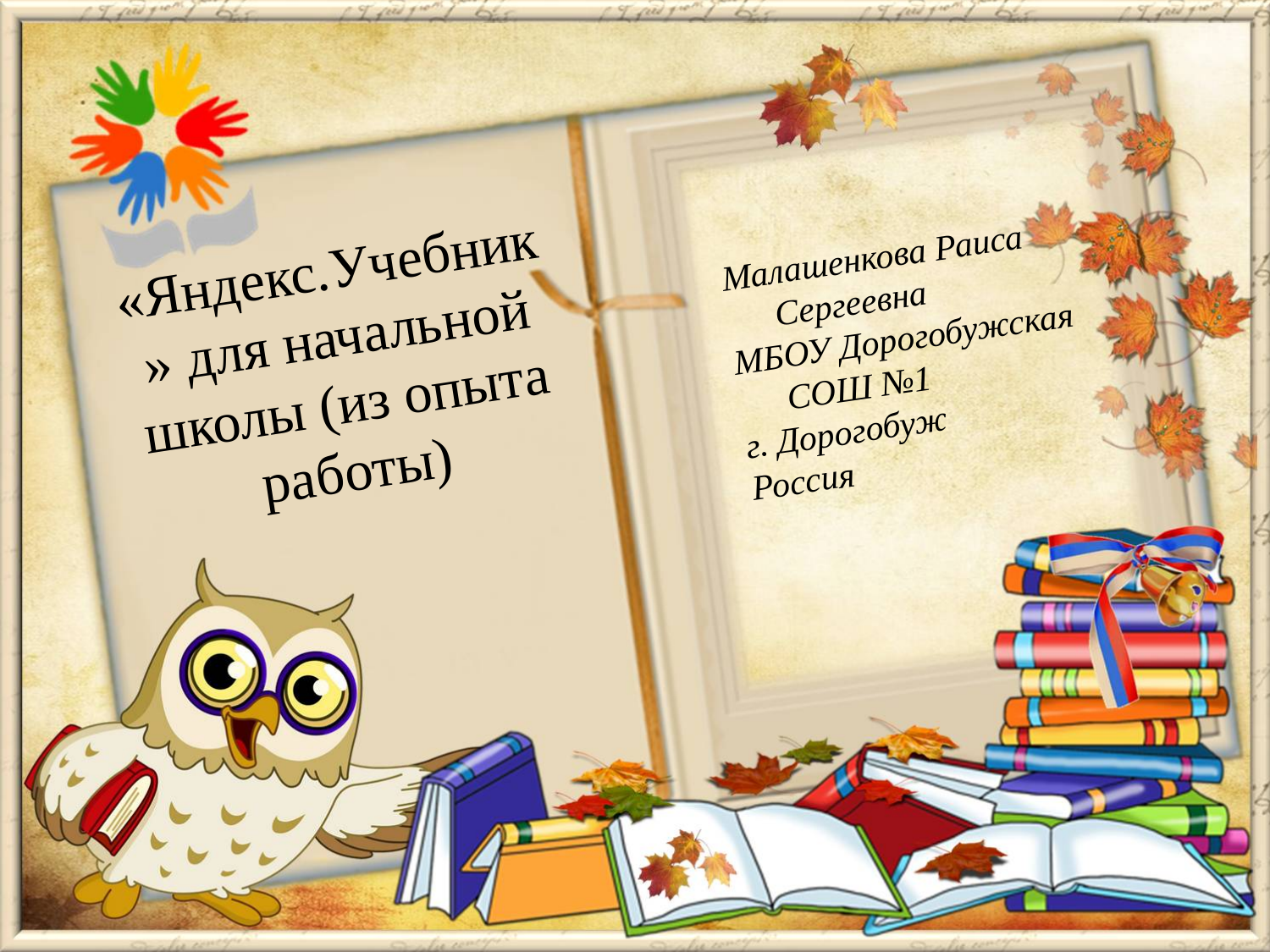

Малашенкова Раиса Сергеевна
МБОУ Дорогобужская СОШ №1
г. Дорогобуж
Россия
«Яндекс.Учебник» для начальной школы (из опыта работы)